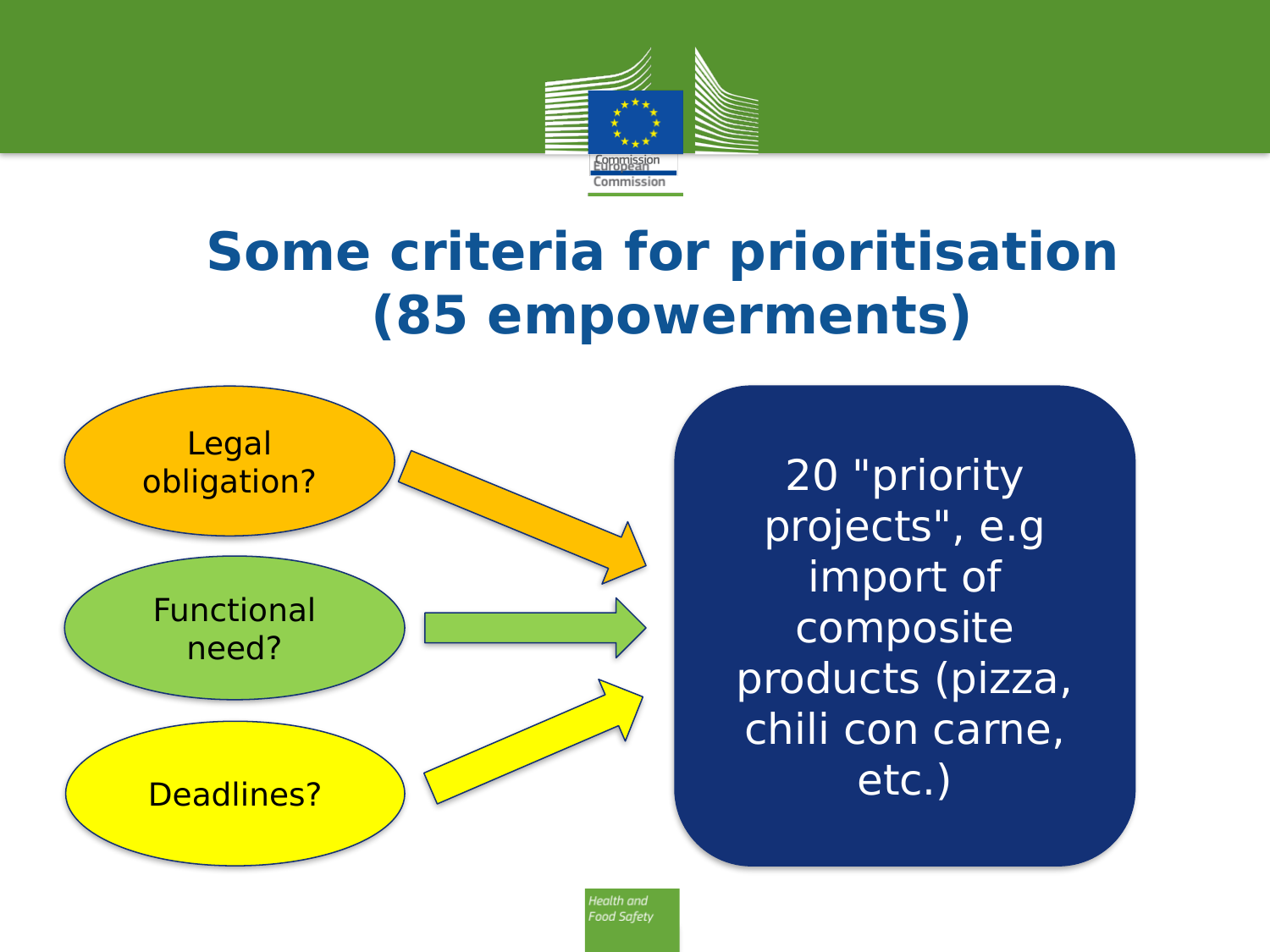

# Some criteria for prioritisation (85 empowerments)

Legal obligation?

20 "priority projects", e.g import of composite products (pizza, chili con carne, etc.)

Functional need?

Deadlines?